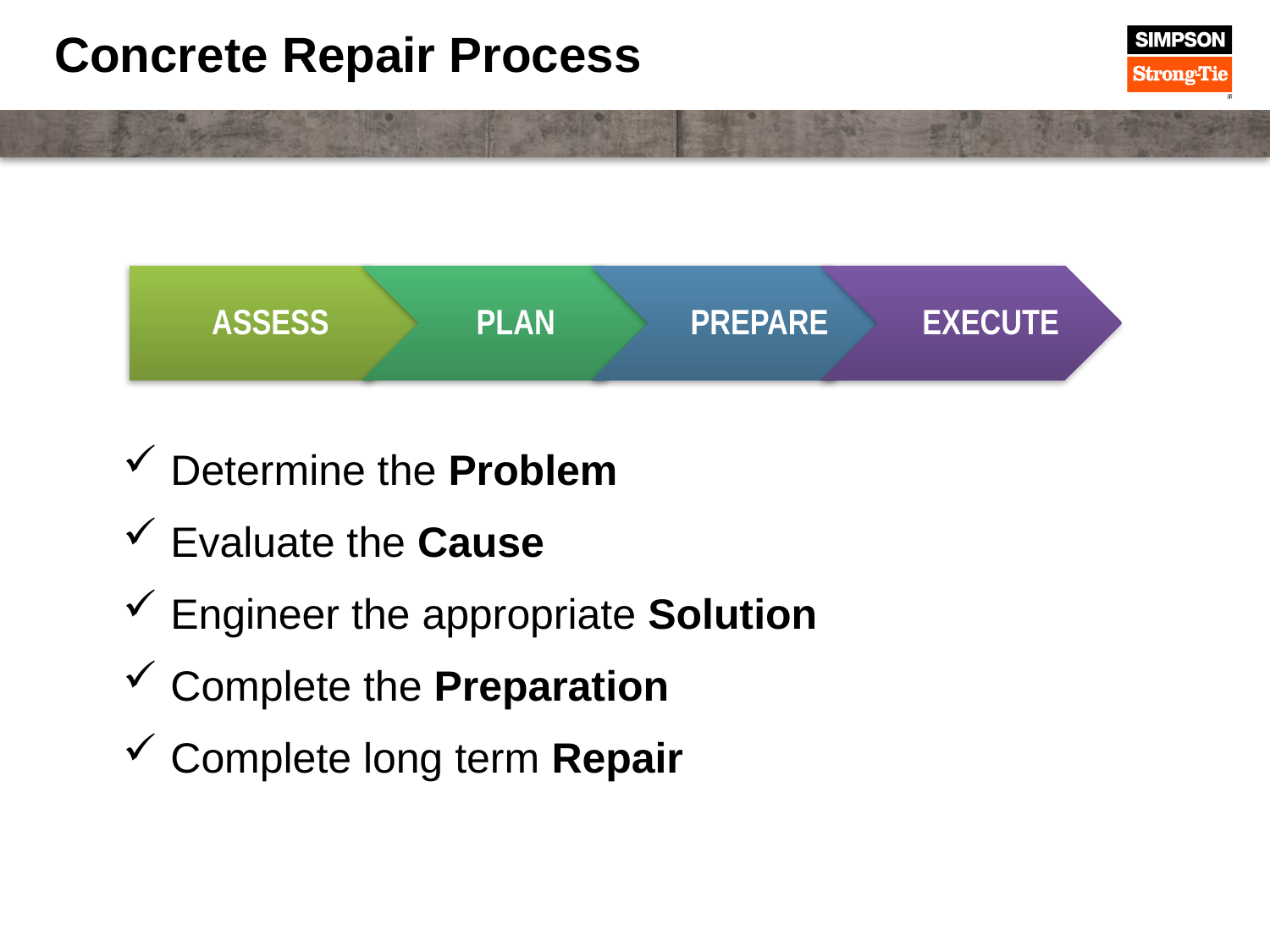

# Concrete Repair Process

ASSESS

PLAN

PREPARE

EXECUTE
Determine the Problem
Evaluate the Cause
Engineer the appropriate Solution
Complete the Preparation
Complete long term Repair